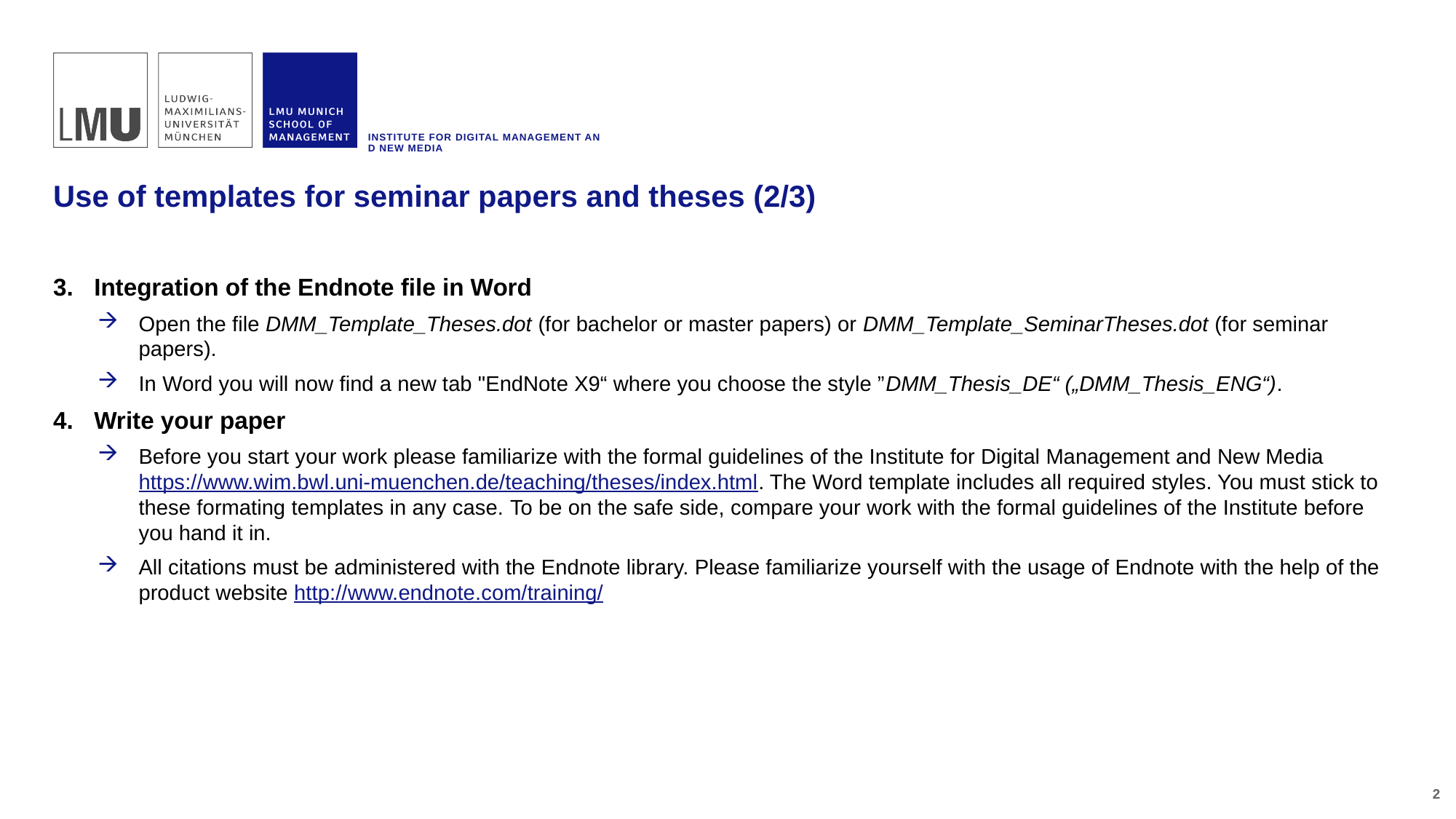

Institute for Digital Management and New Media
# Use of templates for seminar papers and theses (2/3)
Integration of the Endnote file in Word
Open the file DMM_Template_Theses.dot (for bachelor or master papers) or DMM_Template_SeminarTheses.dot (for seminar papers).
In Word you will now find a new tab "EndNote X9“ where you choose the style ”DMM_Thesis_DE“ („DMM_Thesis_ENG“).
Write your paper
Before you start your work please familiarize with the formal guidelines of the Institute for Digital Management and New Media https://www.wim.bwl.uni-muenchen.de/teaching/theses/index.html. The Word template includes all required styles. You must stick to these formating templates in any case. To be on the safe side, compare your work with the formal guidelines of the Institute before you hand it in.
All citations must be administered with the Endnote library. Please familiarize yourself with the usage of Endnote with the help of the product website http://www.endnote.com/training/

2